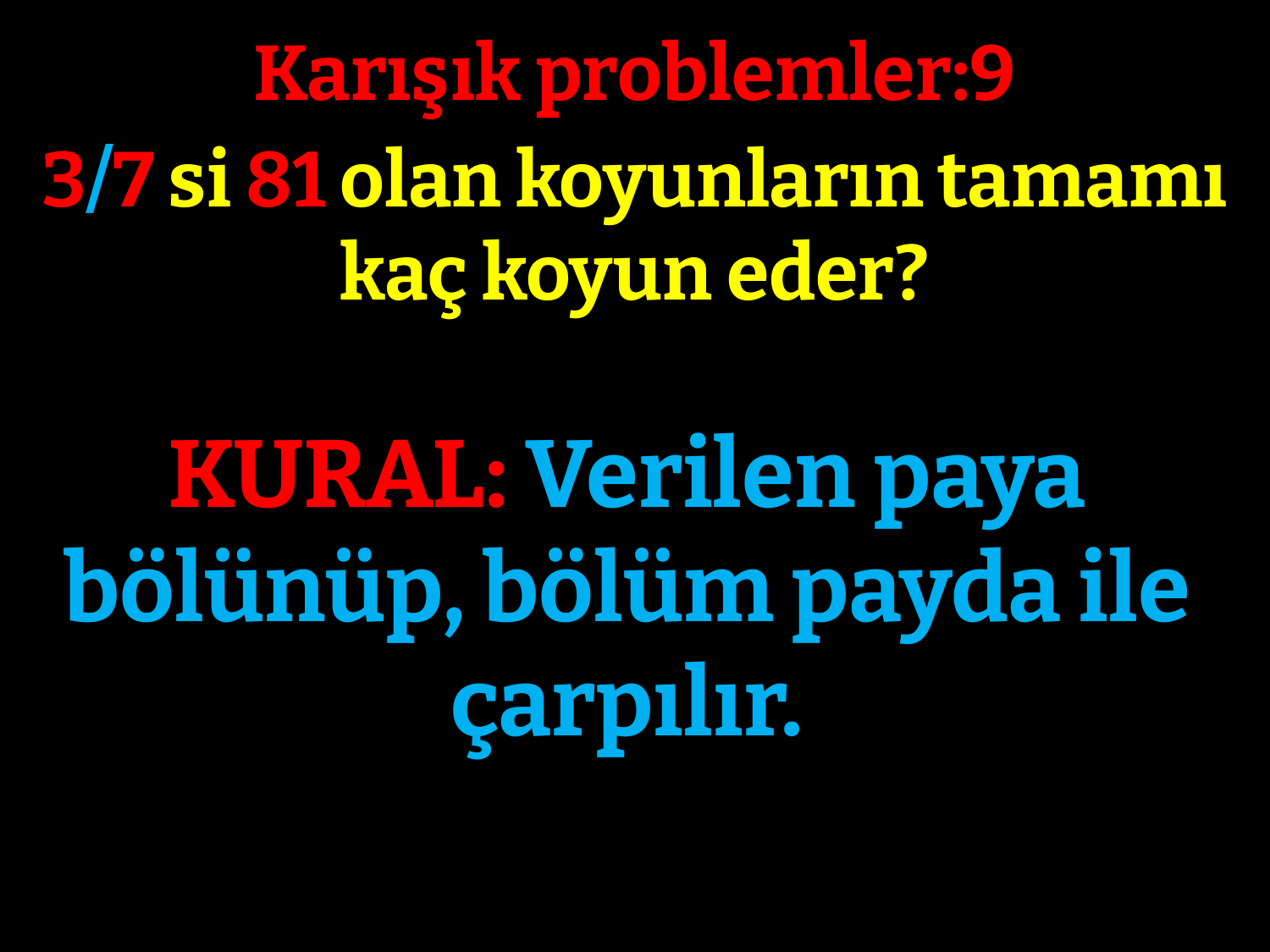

Karışık problemler:9
3/7 si 81 olan koyunların tamamı kaç koyun eder?
#
KURAL: Verilen paya bölünüp, bölüm payda ile çarpılır.